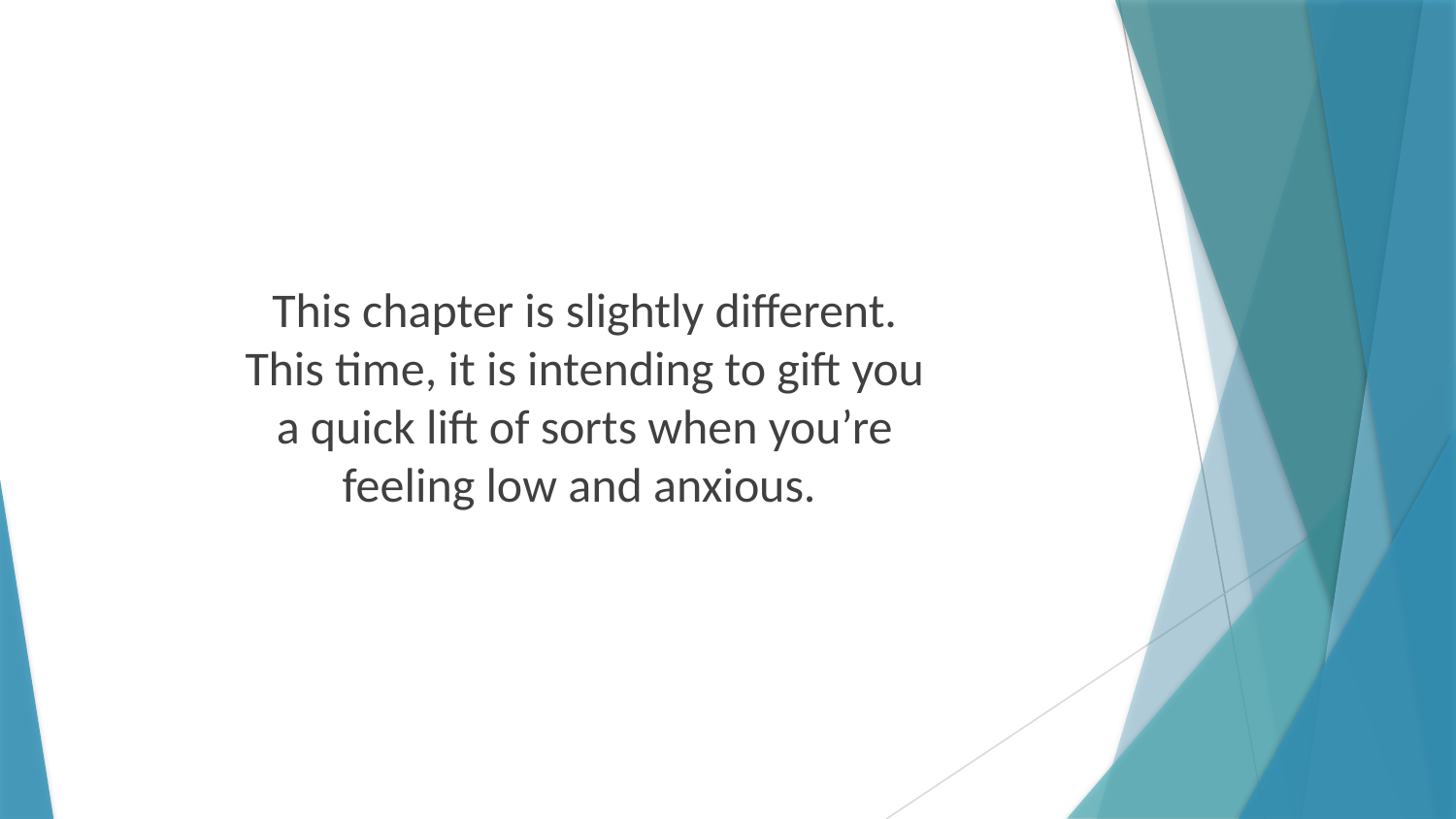

This chapter is slightly different. This time, it is intending to gift you a quick lift of sorts when you’re feeling low and anxious.